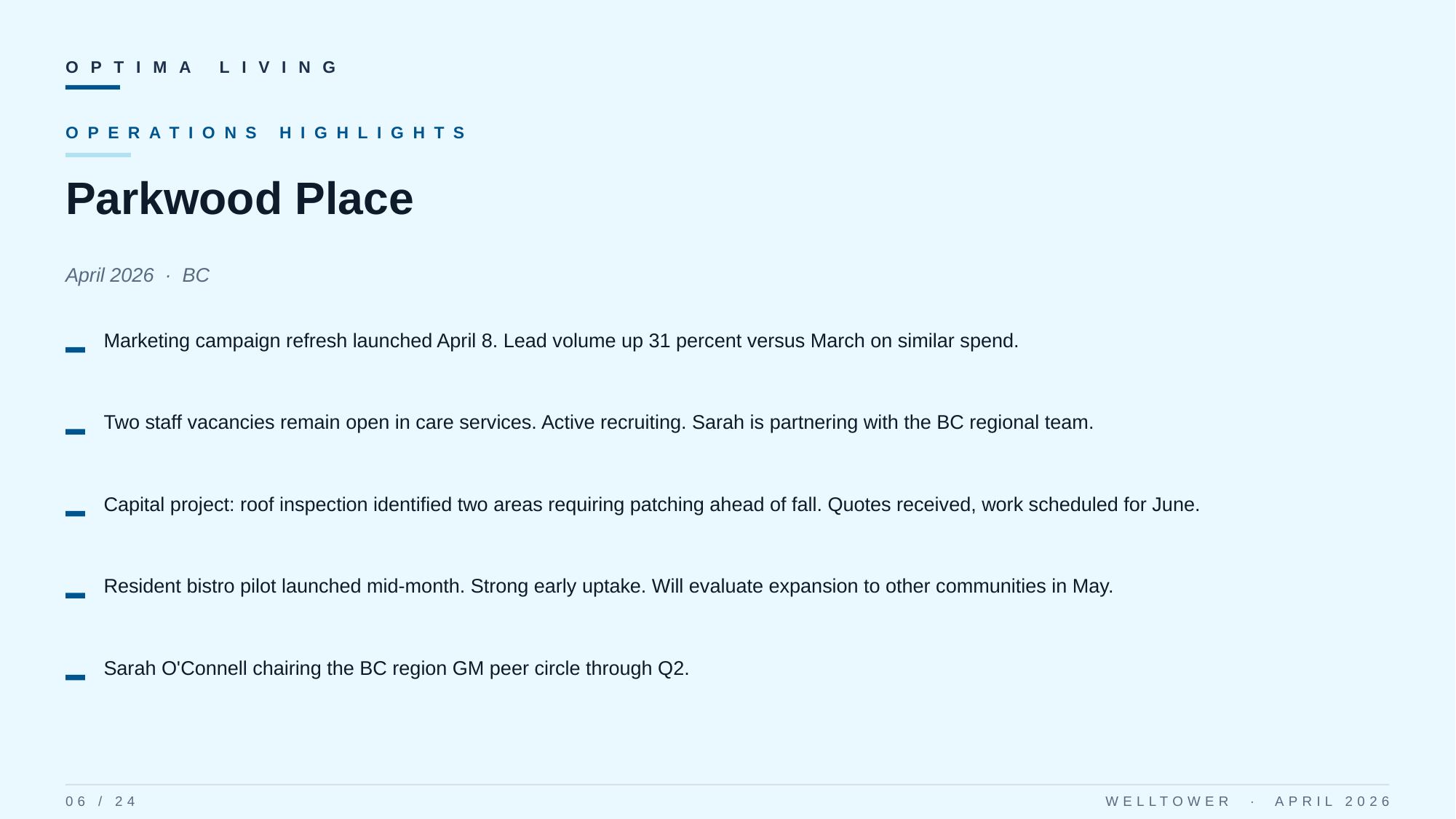

OPTIMA LIVING

OPERATIONS HIGHLIGHTS

Parkwood Place
April 2026  ·  BC
Marketing campaign refresh launched April 8. Lead volume up 31 percent versus March on similar spend.

Two staff vacancies remain open in care services. Active recruiting. Sarah is partnering with the BC regional team.

Capital project: roof inspection identified two areas requiring patching ahead of fall. Quotes received, work scheduled for June.

Resident bistro pilot launched mid-month. Strong early uptake. Will evaluate expansion to other communities in May.

Sarah O'Connell chairing the BC region GM peer circle through Q2.

06 / 24
WELLTOWER  ·  APRIL 2026